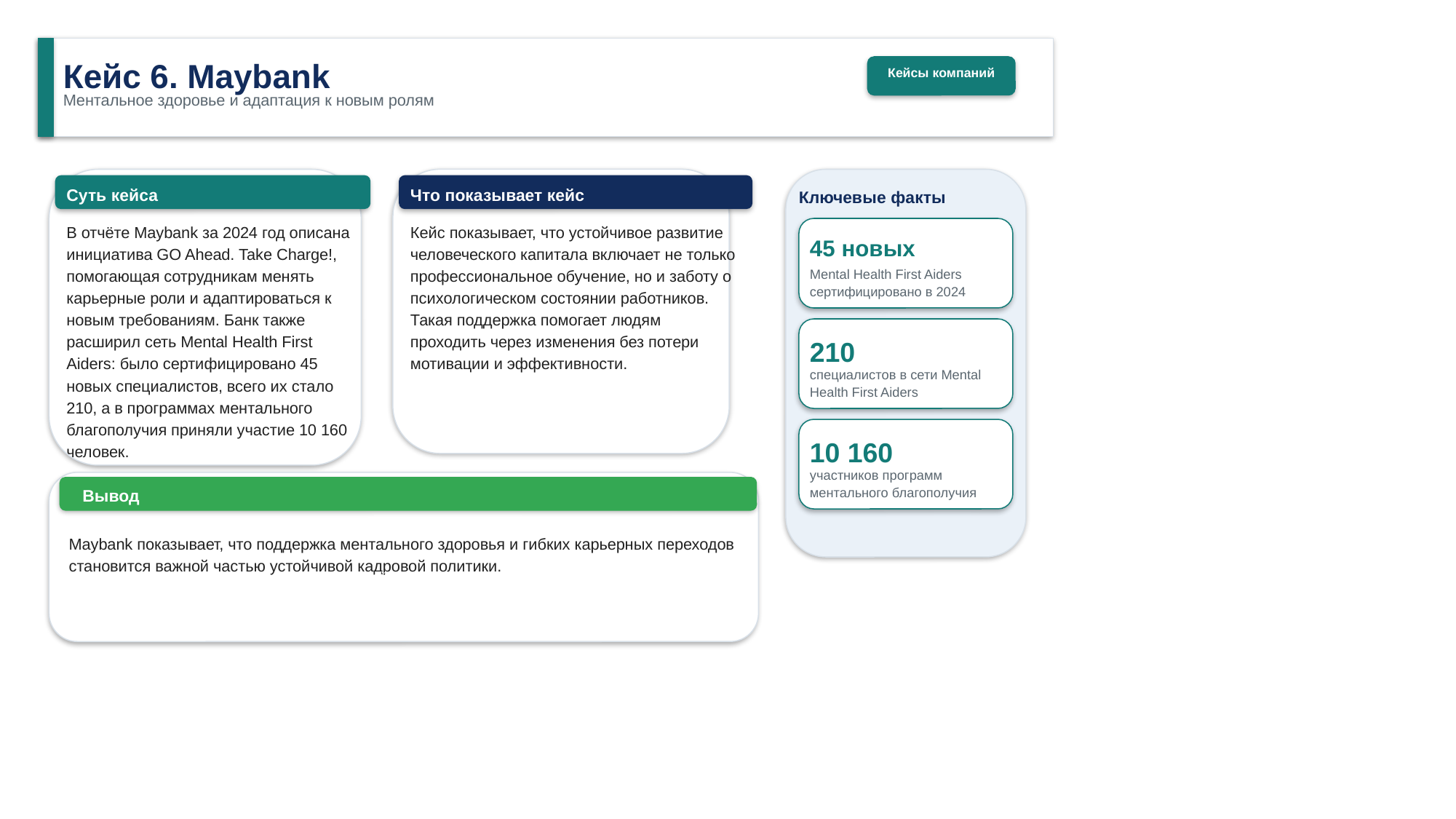

Кейс 6. Maybank

Кейсы компаний
Ментальное здоровье и адаптация к новым ролям

Суть кейса
Что показывает кейс
Ключевые факты
В отчёте Maybank за 2024 год описана инициатива GO Ahead. Take Charge!, помогающая сотрудникам менять карьерные роли и адаптироваться к новым требованиям. Банк также расширил сеть Mental Health First Aiders: было сертифицировано 45 новых специалистов, всего их стало 210, а в программах ментального благополучия приняли участие 10 160 человек.
Кейс показывает, что устойчивое развитие человеческого капитала включает не только профессиональное обучение, но и заботу о психологическом состоянии работников. Такая поддержка помогает людям проходить через изменения без потери мотивации и эффективности.

45 новых
Mental Health First Aiders сертифицировано в 2024

210
специалистов в сети Mental Health First Aiders

10 160
участников программ ментального благополучия

Вывод
Maybank показывает, что поддержка ментального здоровья и гибких карьерных переходов становится важной частью устойчивой кадровой политики.
Дополнение к основной презентации: практические кейсы компаний